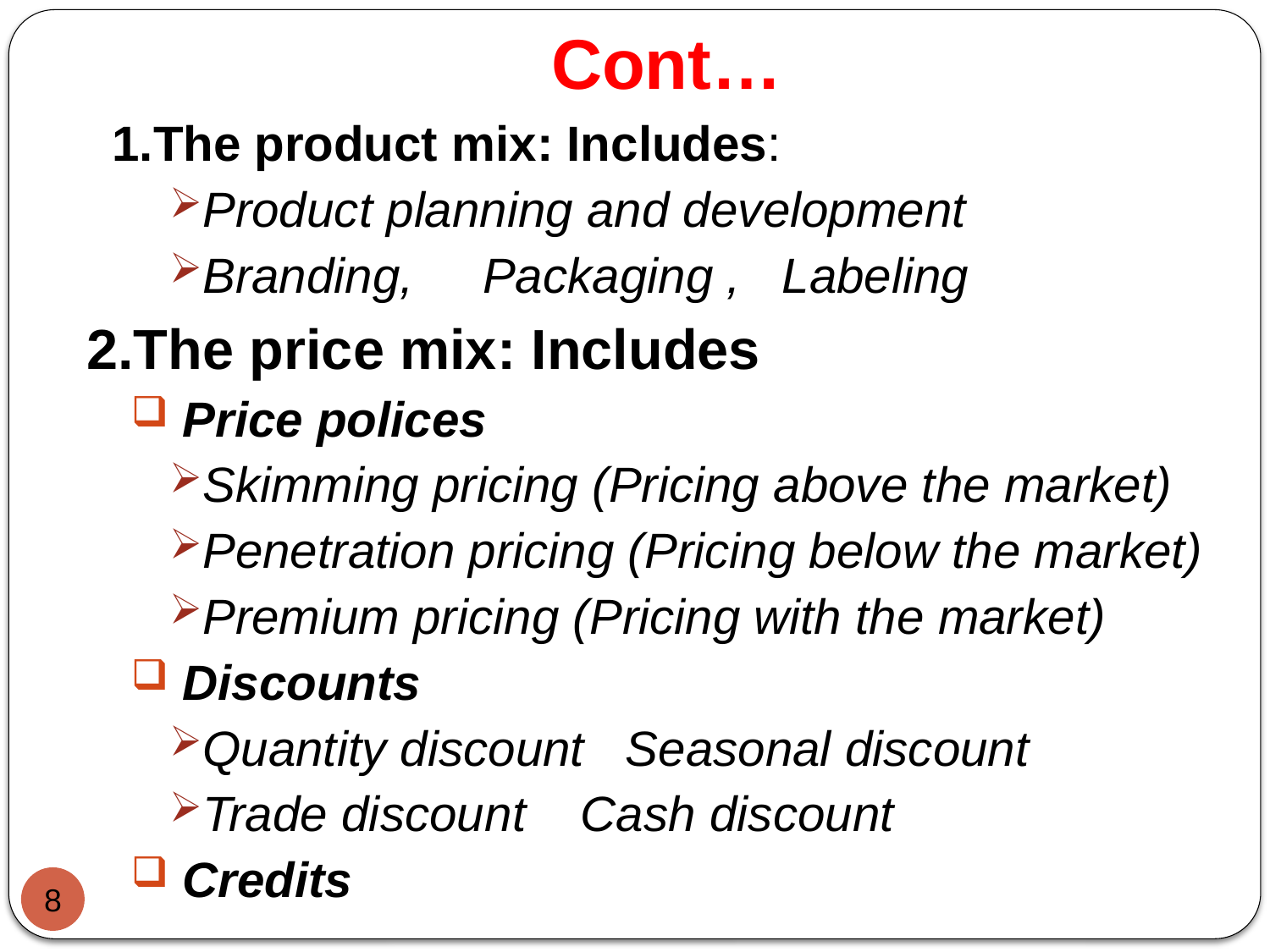

# Cont…
  1.The product mix: Includes:
Product planning and development
Branding,     Packaging ,   Labeling
2.The price mix: Includes
 Price polices
Skimming pricing (Pricing above the market)
Penetration pricing (Pricing below the market)
Premium pricing (Pricing with the market)
 Discounts
Quantity discount   Seasonal discount
Trade discount    Cash discount
 Credits

8